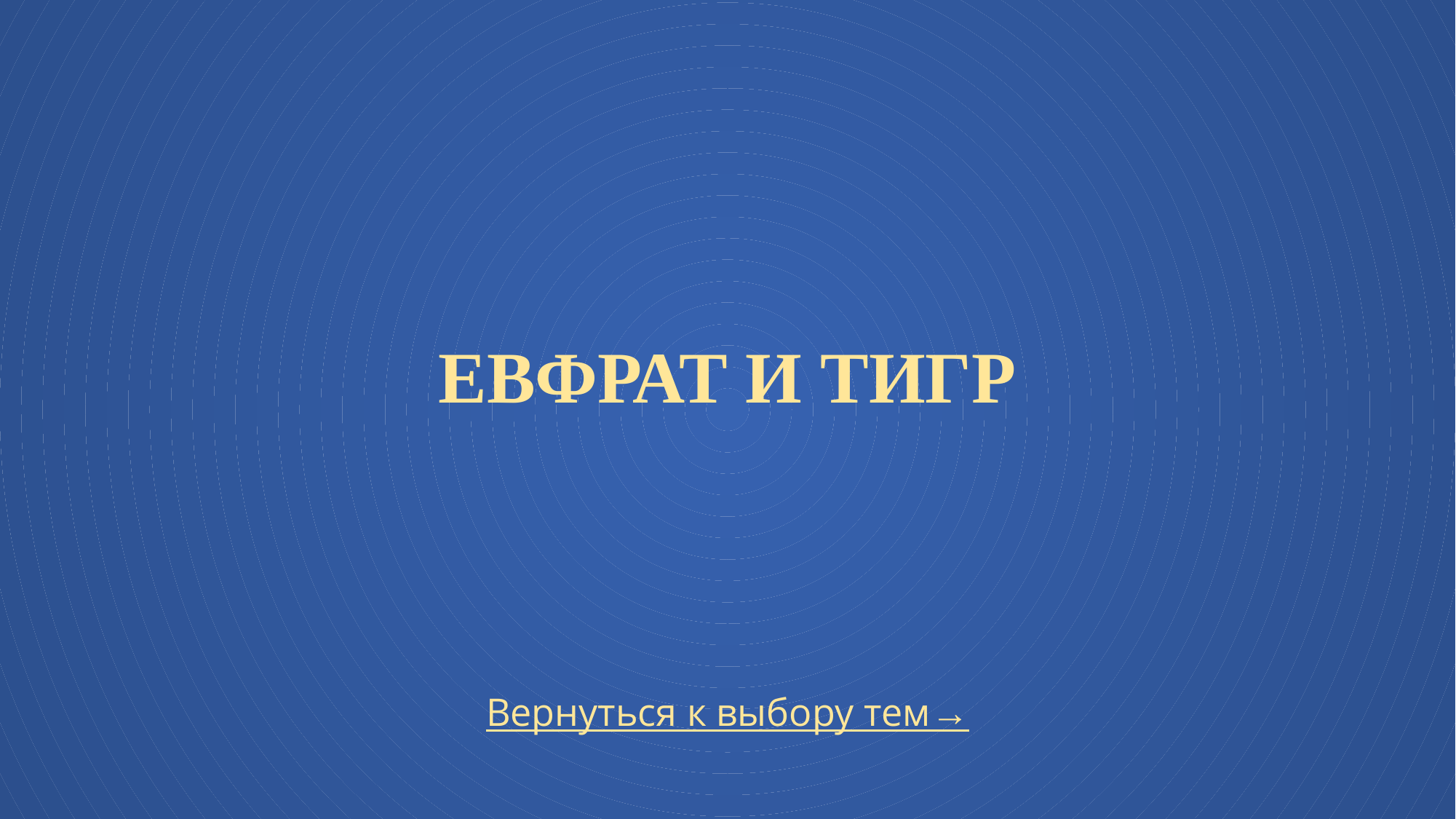

# Евфрат и Тигр
Вернуться к выбору тем→